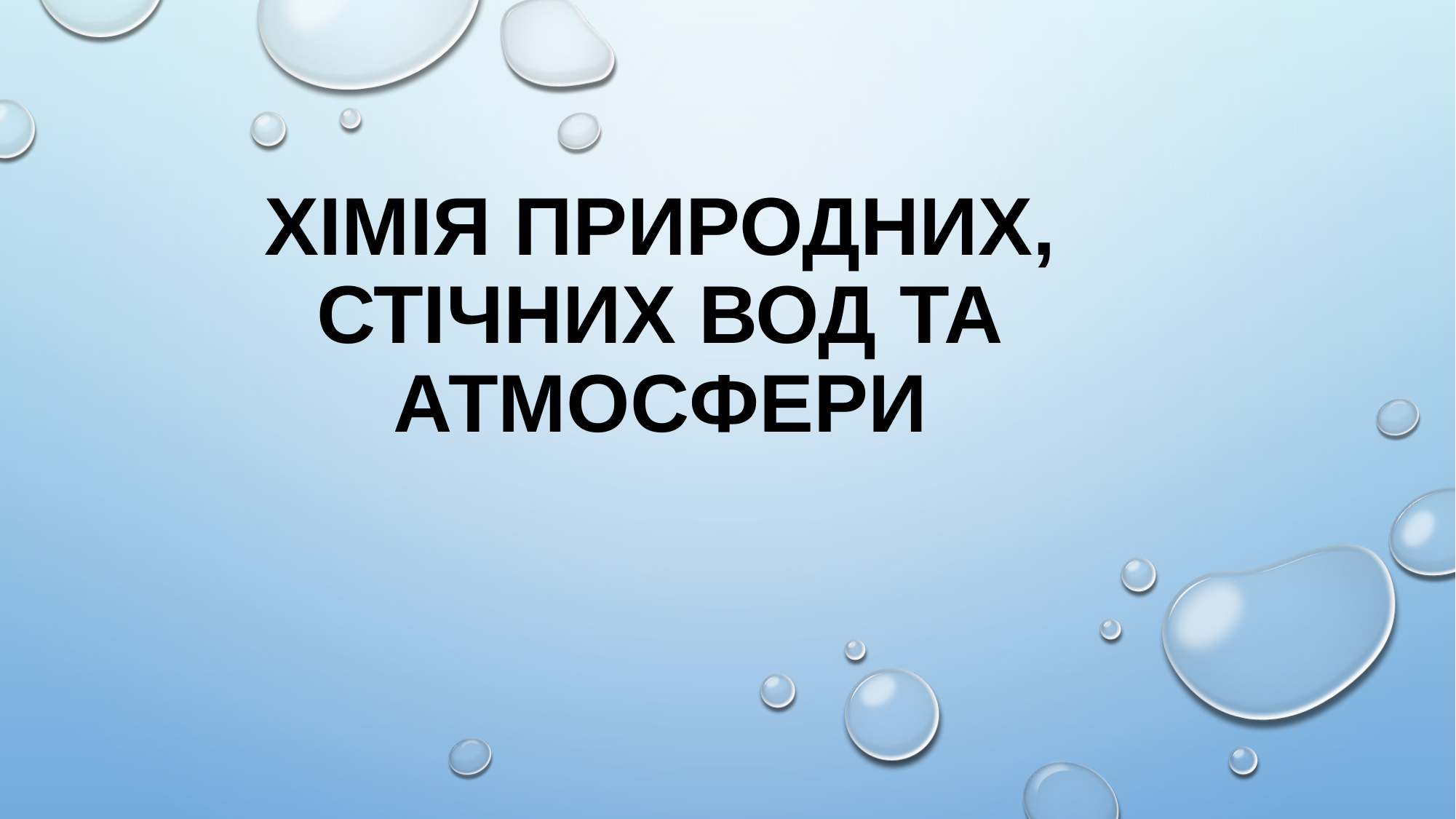

# Хімія природних, стічних вод та атмосфери